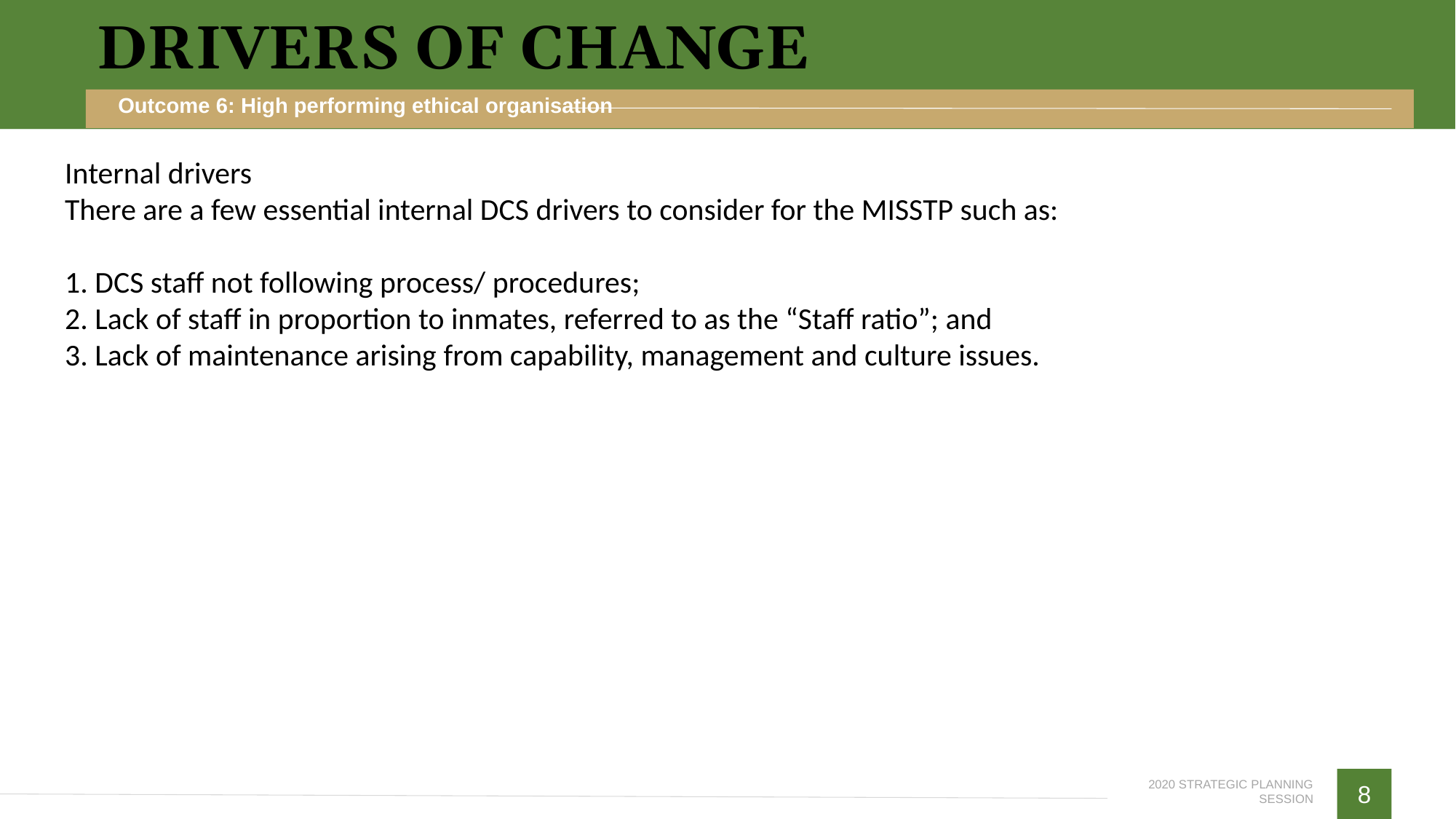

DRIVERS OF CHANGE

Outcome 6: High performing ethical organisation
Internal drivers
There are a few essential internal DCS drivers to consider for the MISSTP such as:

1. DCS staff not following process/ procedures;
2. Lack of staff in proportion to inmates, referred to as the “Staff ratio”; and
3. Lack of maintenance arising from capability, management and culture issues.